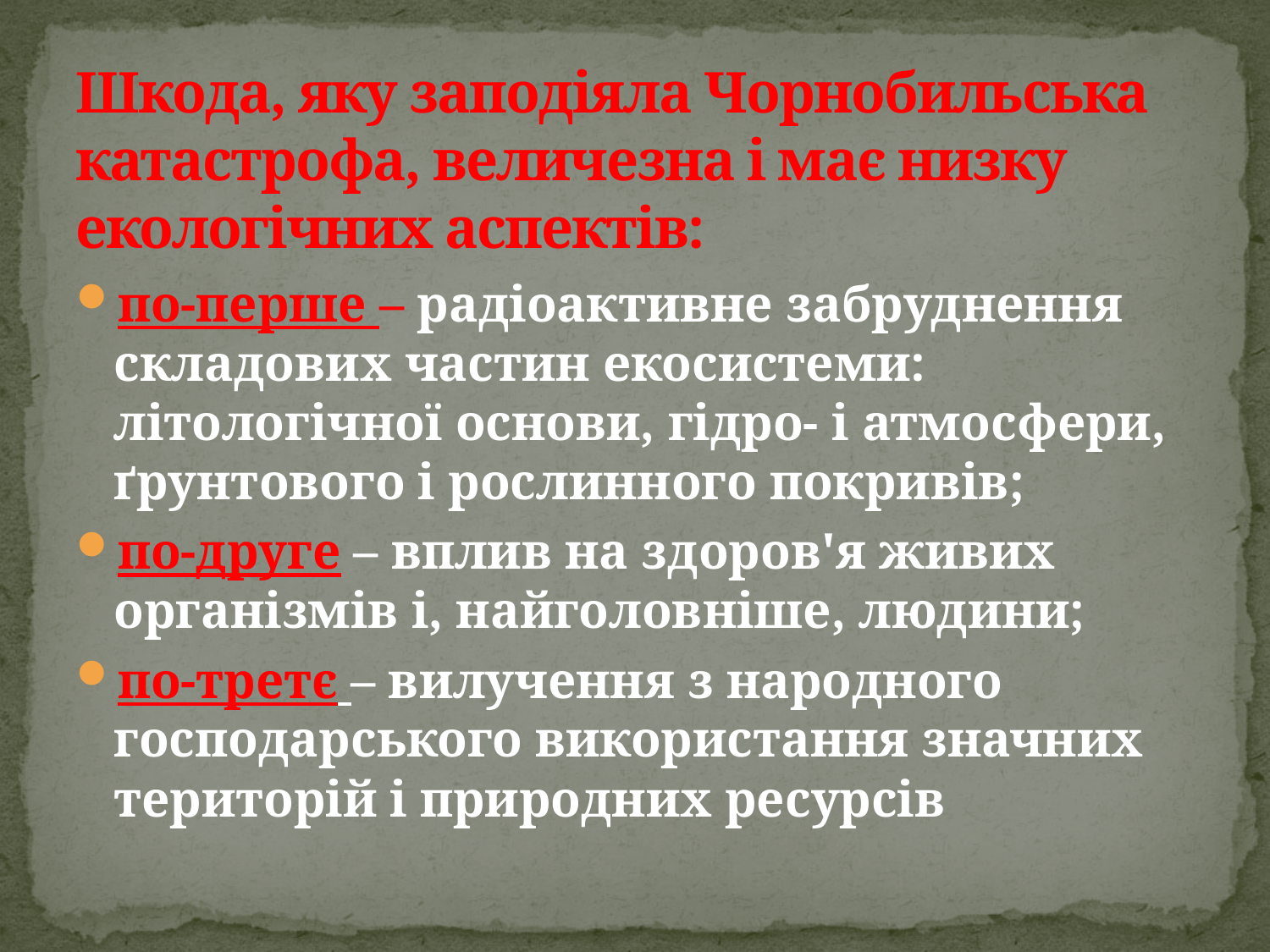

# Шкода, яку заподіяла Чорнобильська катастрофа, величезна і має низку екологічних аспектів:
по-перше – радіоактивне забруднення складових частин екосистеми: літологічної основи, гідро- і атмосфери, ґрунтового і рослинного покривів;
по-друге – вплив на здоров'я живих організмів і, найголовніше, людини;
по-третє – вилучення з народного господарського використання значних територій і природних ресурсів